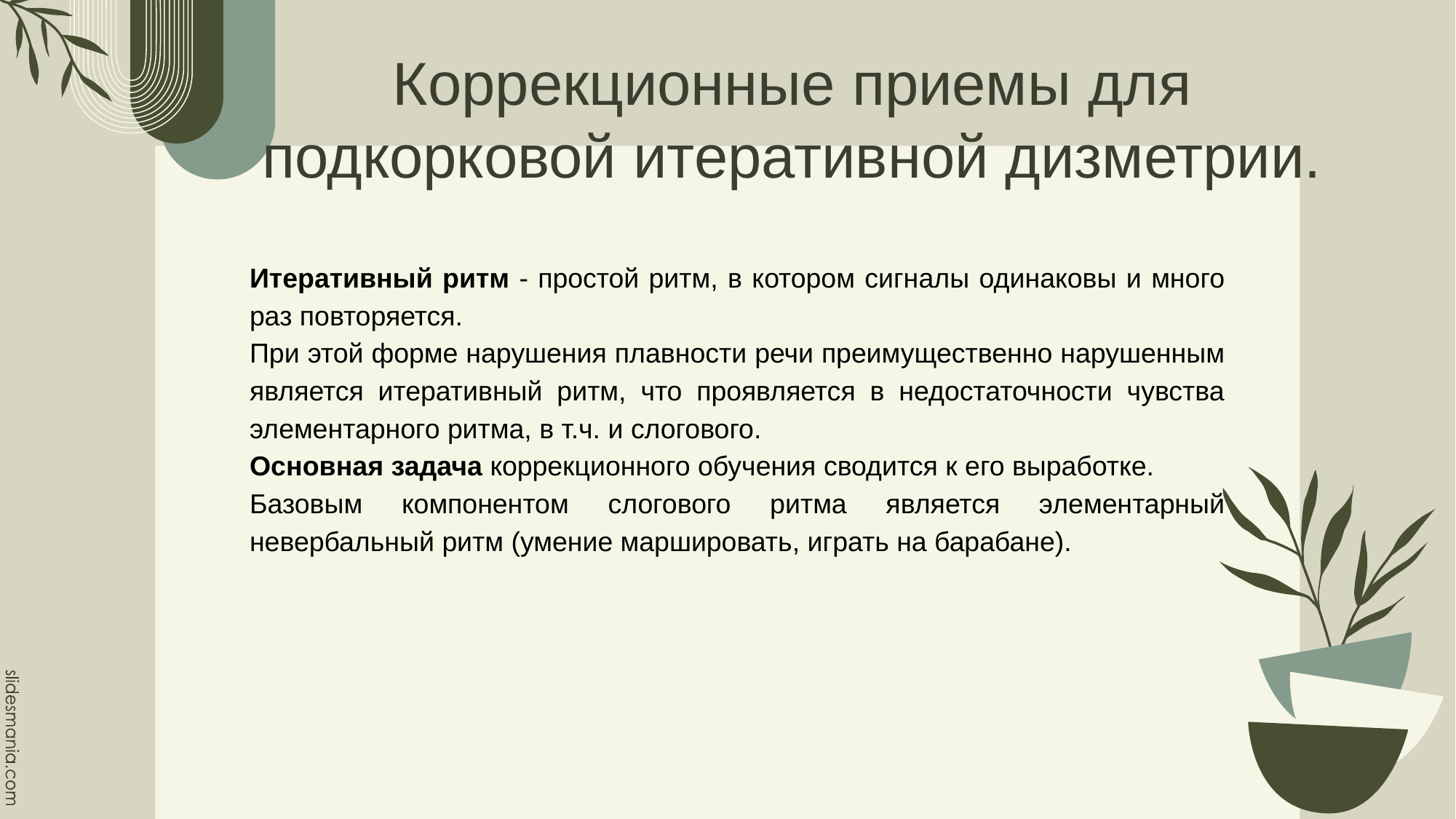

# Коррекционные приемы для подкорковой итеративной дизметрии.
Итеративный ритм - простой ритм, в котором сигналы одинаковы и много раз повторяется.
При этой форме нарушения плавности речи преимущественно нарушенным является итеративный ритм, что проявляется в недостаточности чувства элементарного ритма, в т.ч. и слогового.
Основная задача коррекционного обучения сводится к его выработке.
Базовым компонентом слогового ритма является элементарный невербальный ритм (умение маршировать, играть на барабане).